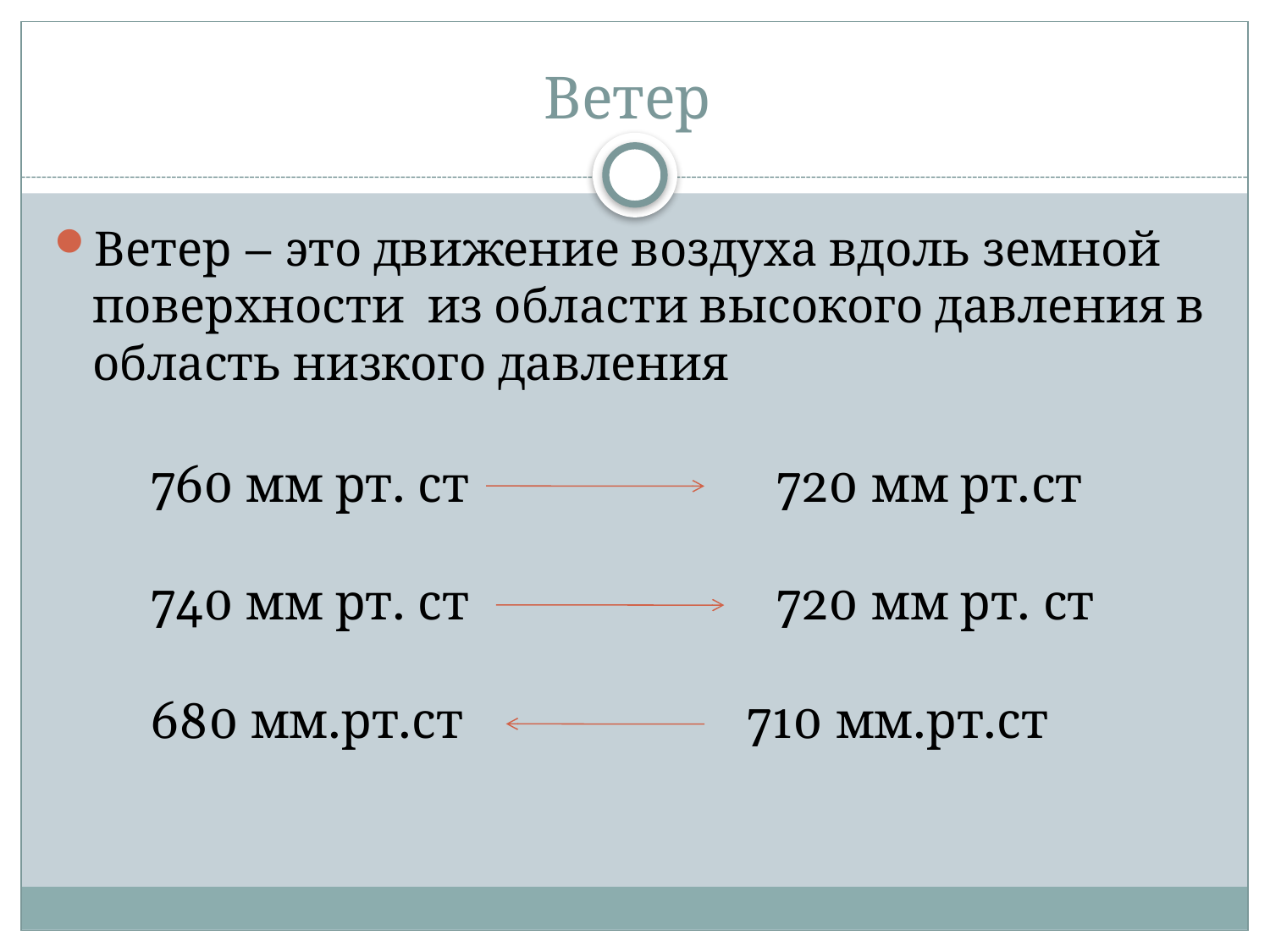

# Ветер
Ветер – это движение воздуха вдоль земной поверхности  из области высокого давления в область низкого давления
760 мм рт. ст                          720 мм рт.ст
740 мм рт. ст                          720 мм рт. ст

680 мм.рт.ст                        710 мм.рт.ст